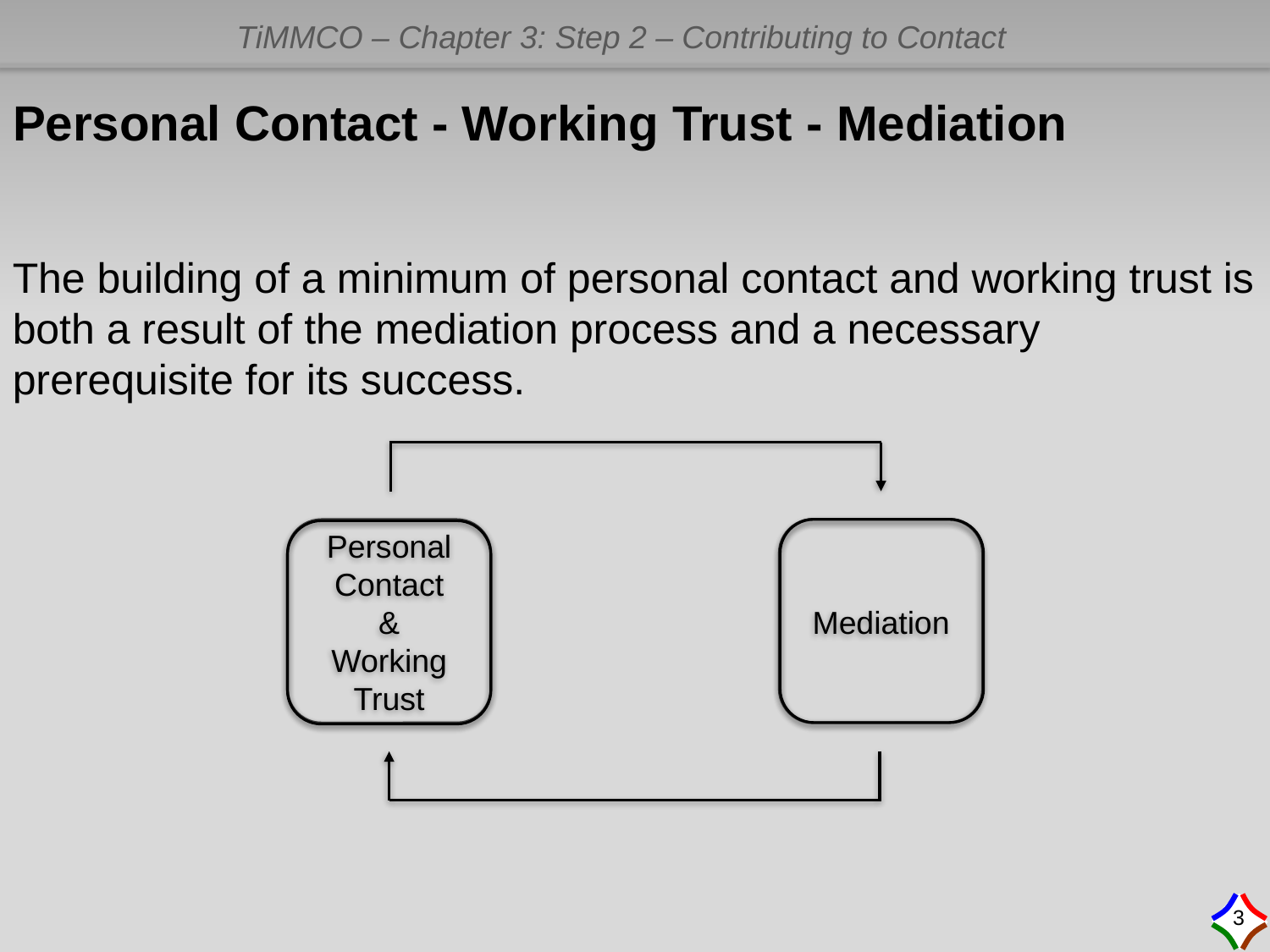

# Personal Contact - Working Trust - Mediation
The building of a minimum of personal contact and working trust is both a result of the mediation process and a necessary prerequisite for its success.

Personal Contact
&
Working Trust

Mediation

3